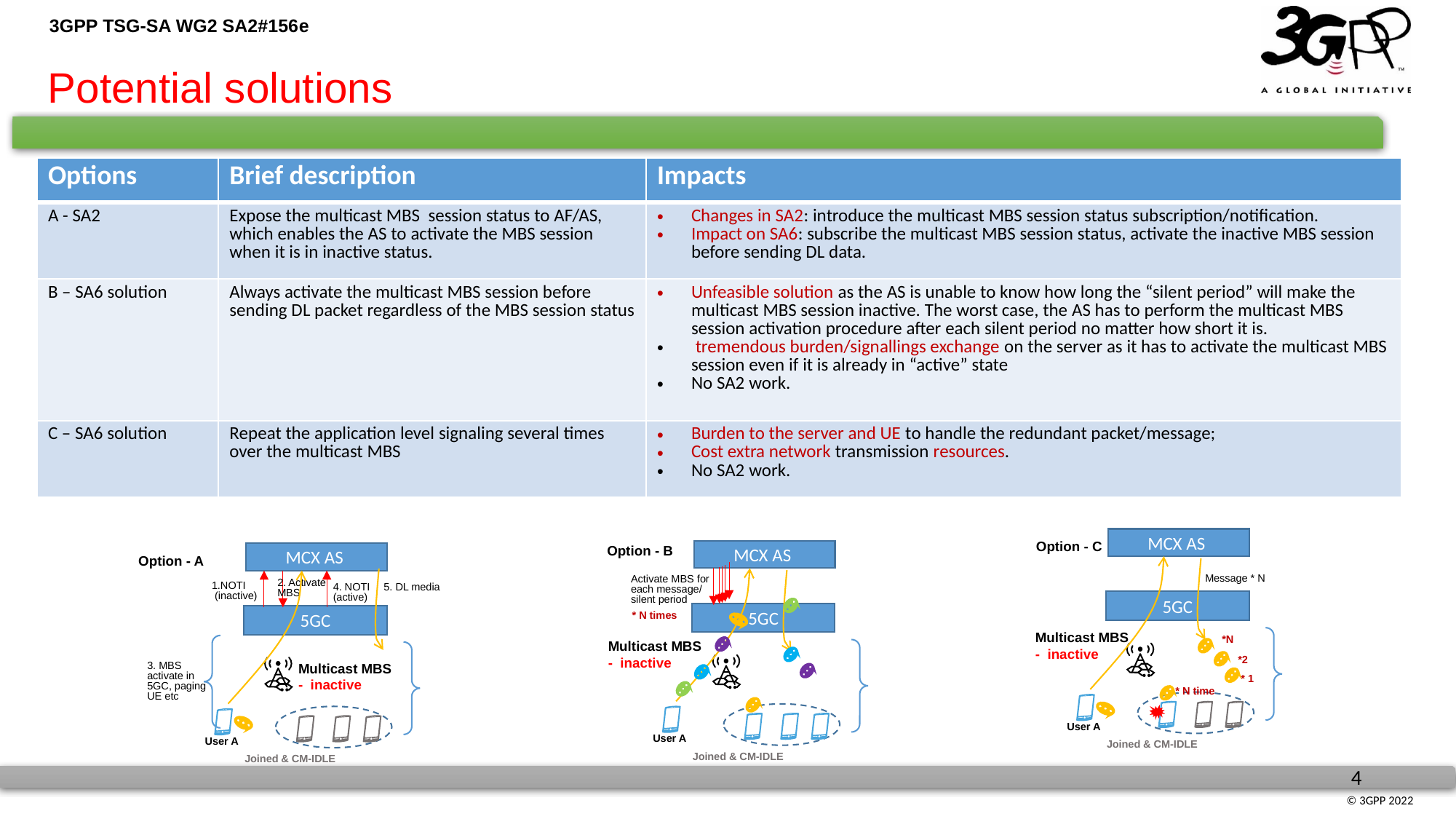

Potential solutions
| Options | Brief description | Impacts |
| --- | --- | --- |
| A - SA2 | Expose the multicast MBS session status to AF/AS, which enables the AS to activate the MBS session when it is in inactive status. | Changes in SA2: introduce the multicast MBS session status subscription/notification. Impact on SA6: subscribe the multicast MBS session status, activate the inactive MBS session before sending DL data. |
| B – SA6 solution | Always activate the multicast MBS session before sending DL packet regardless of the MBS session status | Unfeasible solution as the AS is unable to know how long the “silent period” will make the multicast MBS session inactive. The worst case, the AS has to perform the multicast MBS session activation procedure after each silent period no matter how short it is. tremendous burden/signallings exchange on the server as it has to activate the multicast MBS session even if it is already in “active” state No SA2 work. |
| C – SA6 solution | Repeat the application level signaling several times over the multicast MBS | Burden to the server and UE to handle the redundant packet/message; Cost extra network transmission resources. No SA2 work. |
MCX AS
Option - C

Message * N
5GC
Multicast MBS
-  inactive

*N

*2

* 1
* N time

User A
Joined & CM-IDLE

Option - B
MCX AS

Activate MBS for each message/ silent period

5GC
* N times

Multicast MBS
-  inactive

User A
Joined & CM-IDLE
MCX AS
Option - A

2. Activate MBS
1.NOTI
 (inactive)
4. NOTI
(active)
5. DL media
5GC

Multicast MBS
-  inactive
3. MBS activate in 5GC, paging UE etc

User A
Joined & CM-IDLE